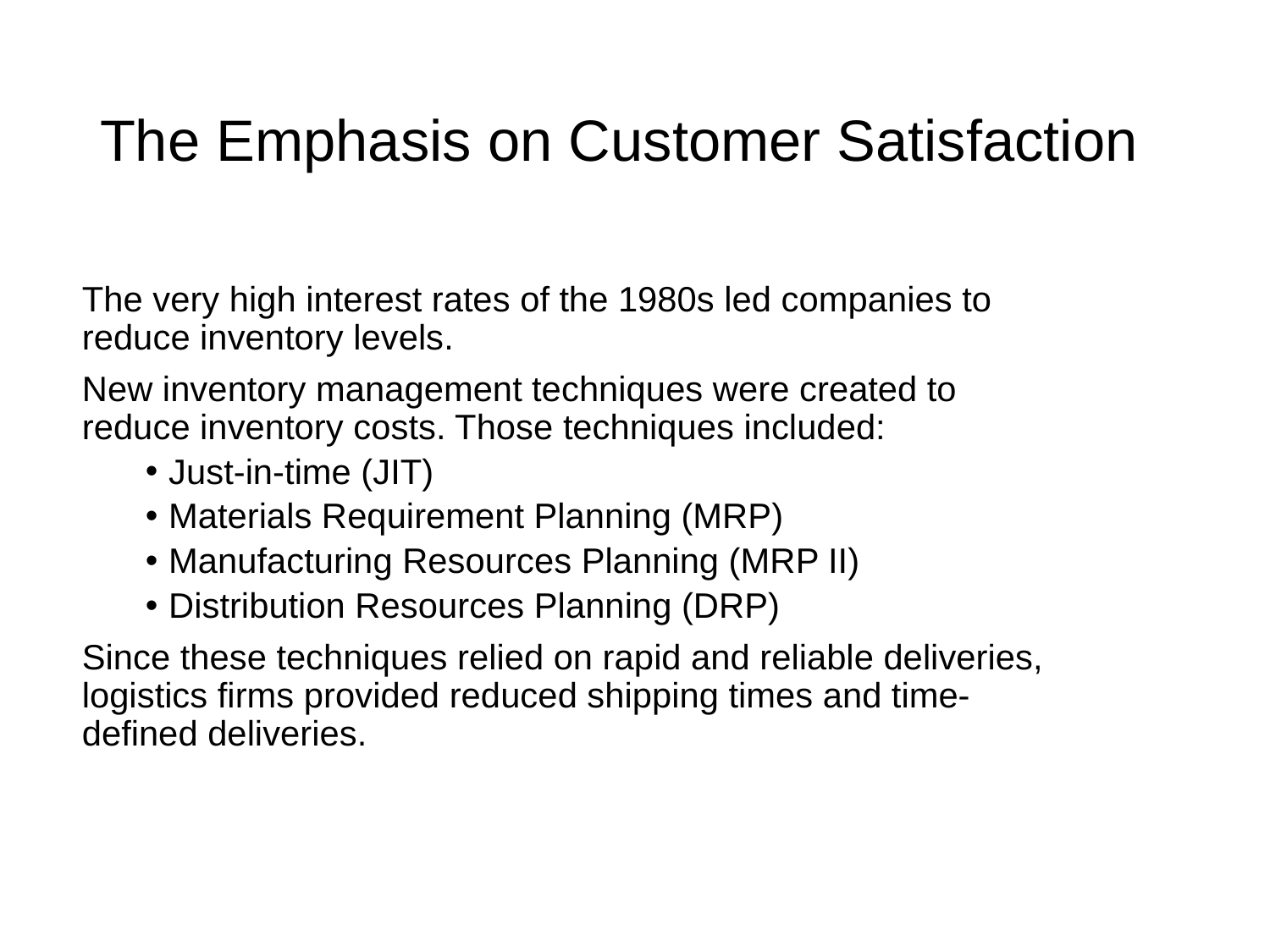

# The Emphasis on Customer Satisfaction
The very high interest rates of the 1980s led companies to reduce inventory levels.
New inventory management techniques were created to reduce inventory costs. Those techniques included:
Just-in-time (JIT)
Materials Requirement Planning (MRP)
Manufacturing Resources Planning (MRP II)
Distribution Resources Planning (DRP)
Since these techniques relied on rapid and reliable deliveries, logistics firms provided reduced shipping times and time-defined deliveries.